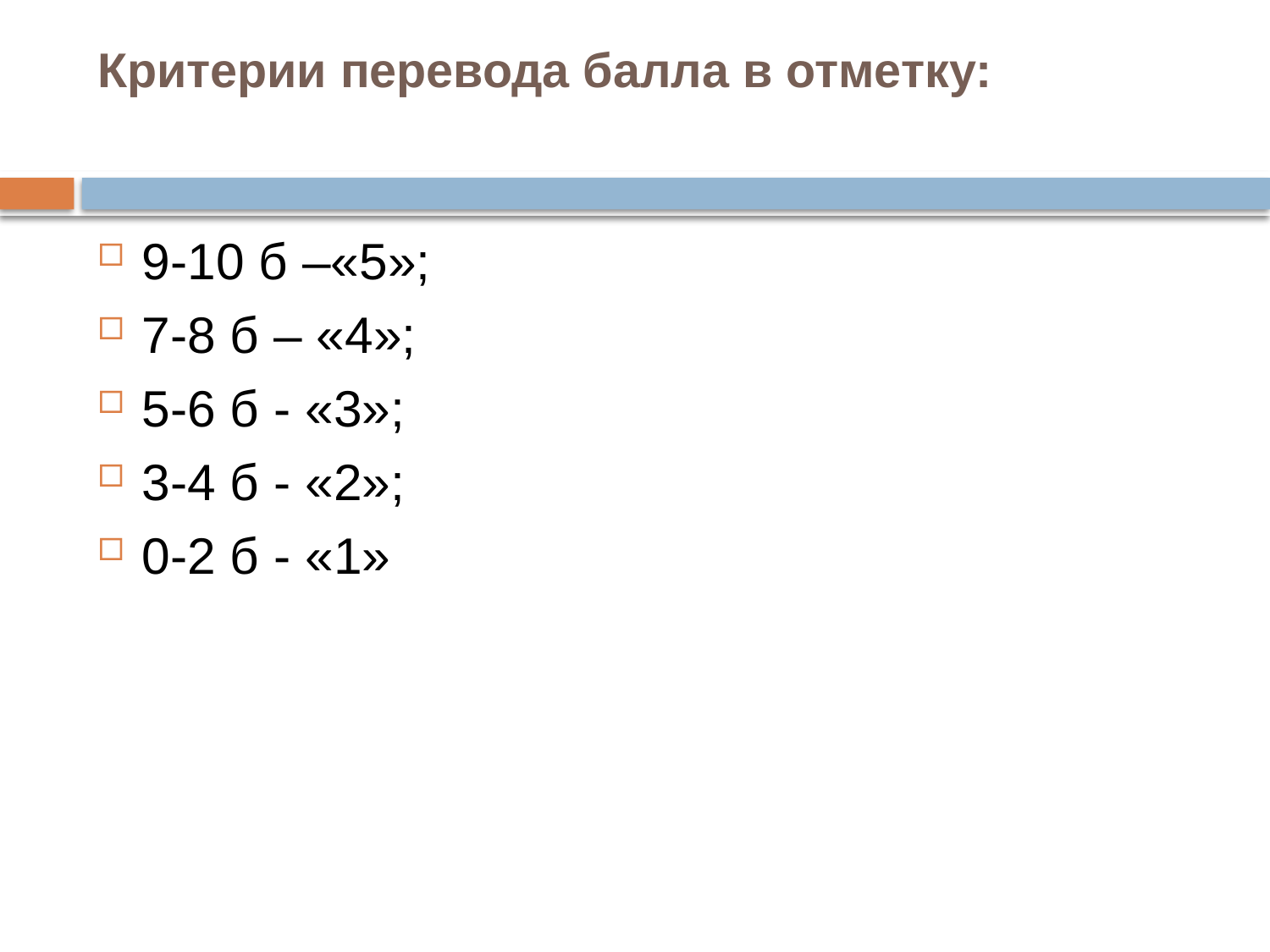

# Критерии перевода балла в отметку:
9-10 б –«5»;
7-8 б – «4»;
5-6 б - «3»;
3-4 б - «2»;
0-2 б - «1»